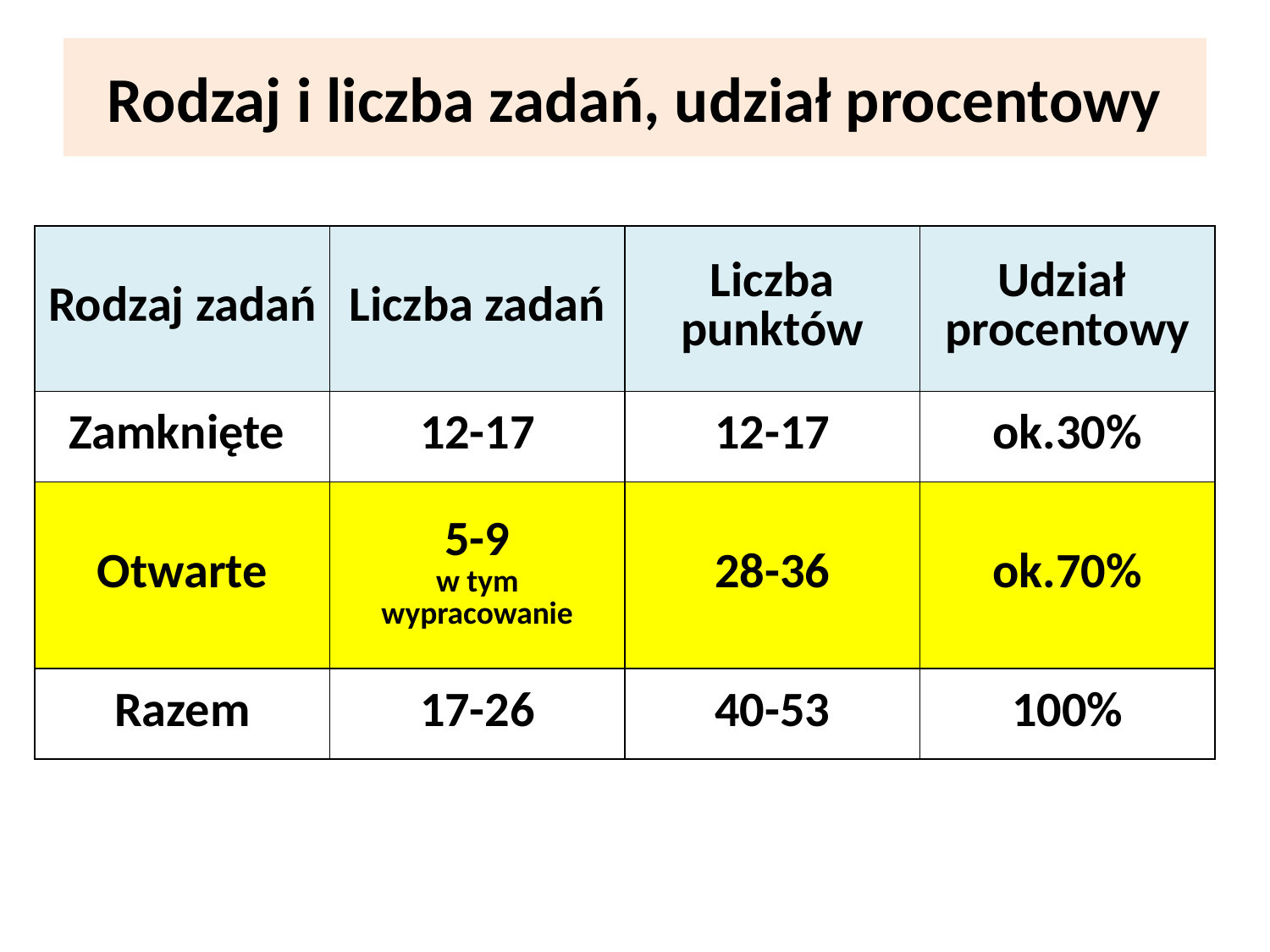

# Rodzaj i liczba zadań, udział procentowy
| Rodzaj zadań | Liczba zadań | Liczba punktów | Udział procentowy |
| --- | --- | --- | --- |
| Zamknięte | 12-17 | 12-17 | ok.30% |
| Otwarte | 5-9 w tym wypracowanie | 28-36 | ok.70% |
| Razem | 17-26 | 40-53 | 100% |